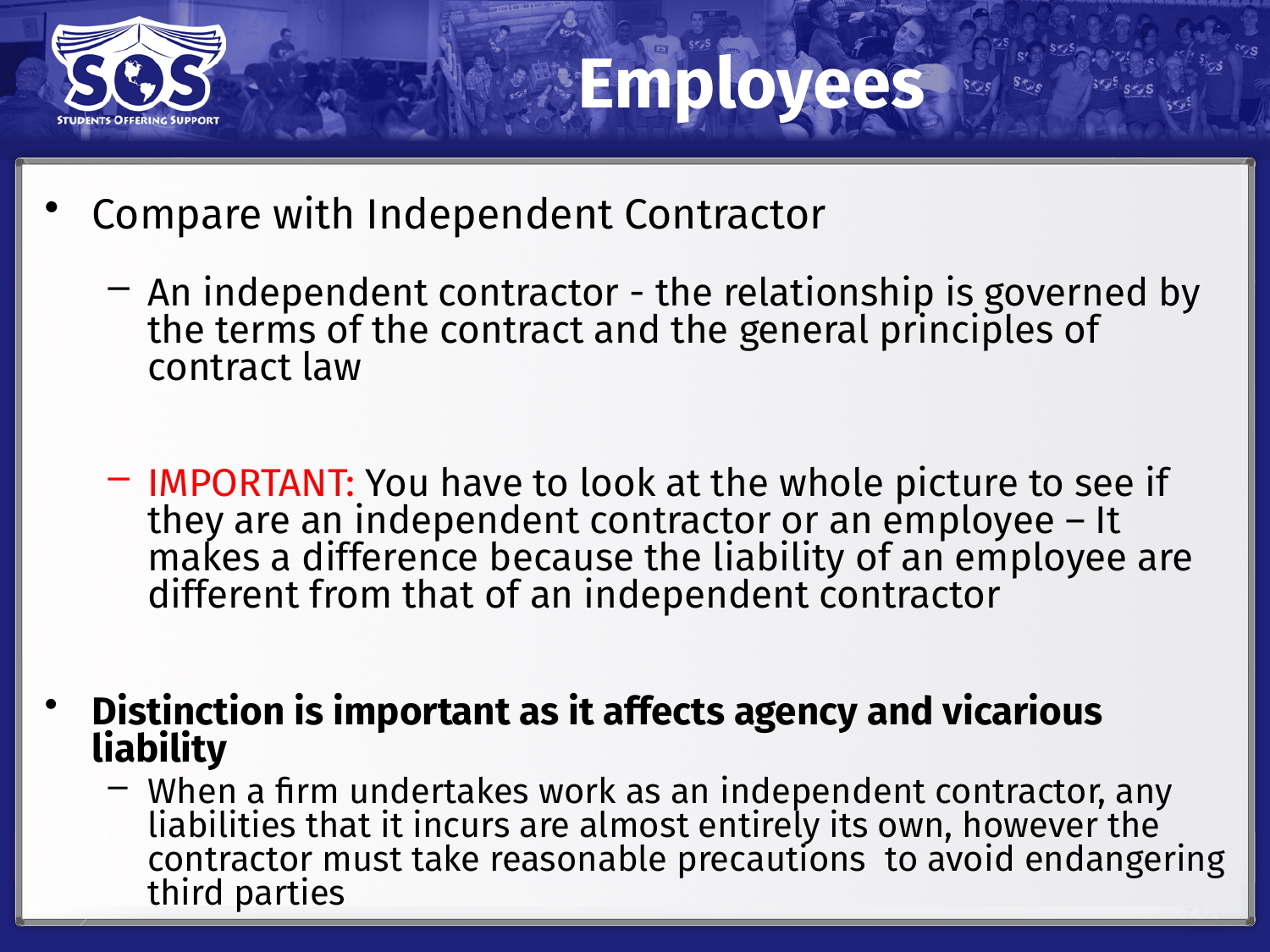

# Employees
Compare with Independent Contractor

An independent contractor - the relationship is governed by the terms of the contract and the general principles of contract law

IMPORTANT: You have to look at the whole picture to see if they are an independent contractor or an employee – It makes a difference because the liability of an employee are different from that of an independent contractor

Distinction is important as it affects agency and vicarious liability
When a firm undertakes work as an independent contractor, any liabilities that it incurs are almost entirely its own, however the contractor must take reasonable precautions  to avoid endangering third parties